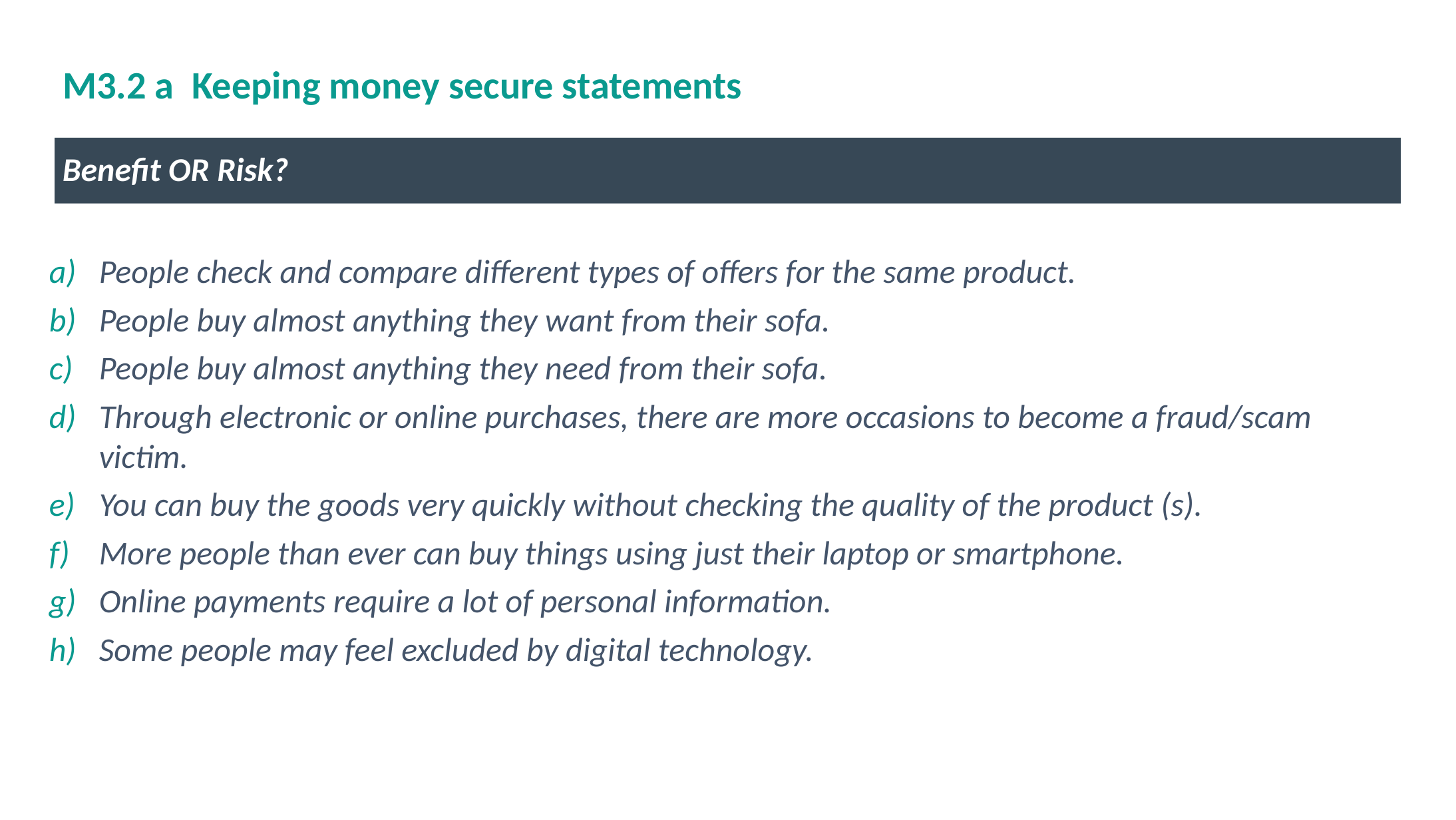

# M3.2 a  Keeping money secure statements
Benefit OR Risk?
People check and compare different types of offers for the same product.
People buy almost anything they want from their sofa.
People buy almost anything they need from their sofa.
Through electronic or online purchases, there are more occasions to become a fraud/scam victim.
You can buy the goods very quickly without checking the quality of the product (s).
More people than ever can buy things using just their laptop or smartphone.
Online payments require a lot of personal information.
Some people may feel excluded by digital technology.